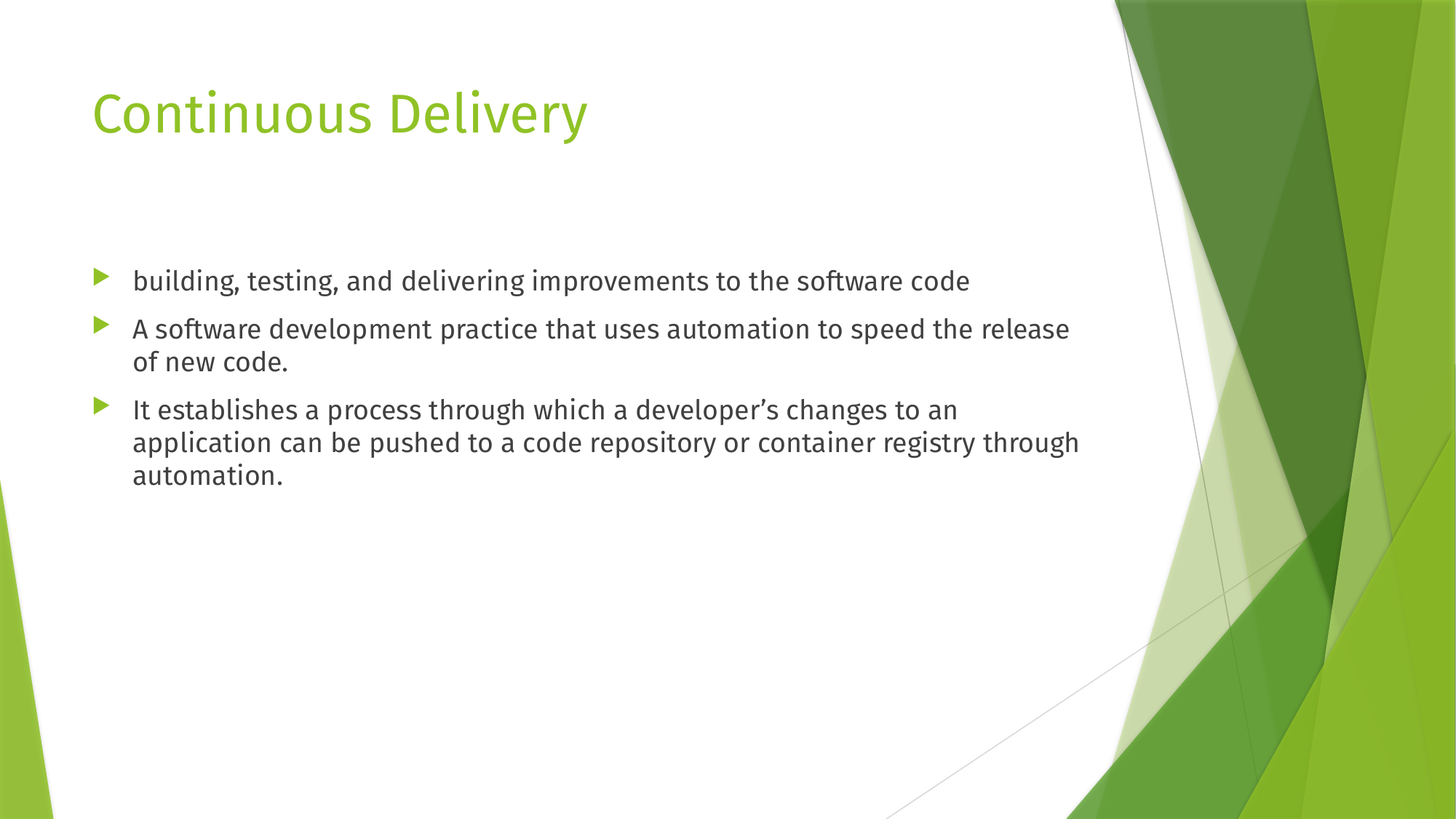

# Continuous Delivery
building, testing, and delivering improvements to the software code
A software development practice that uses automation to speed the release of new code.
It establishes a process through which a developer’s changes to an application can be pushed to a code repository or container registry through automation.